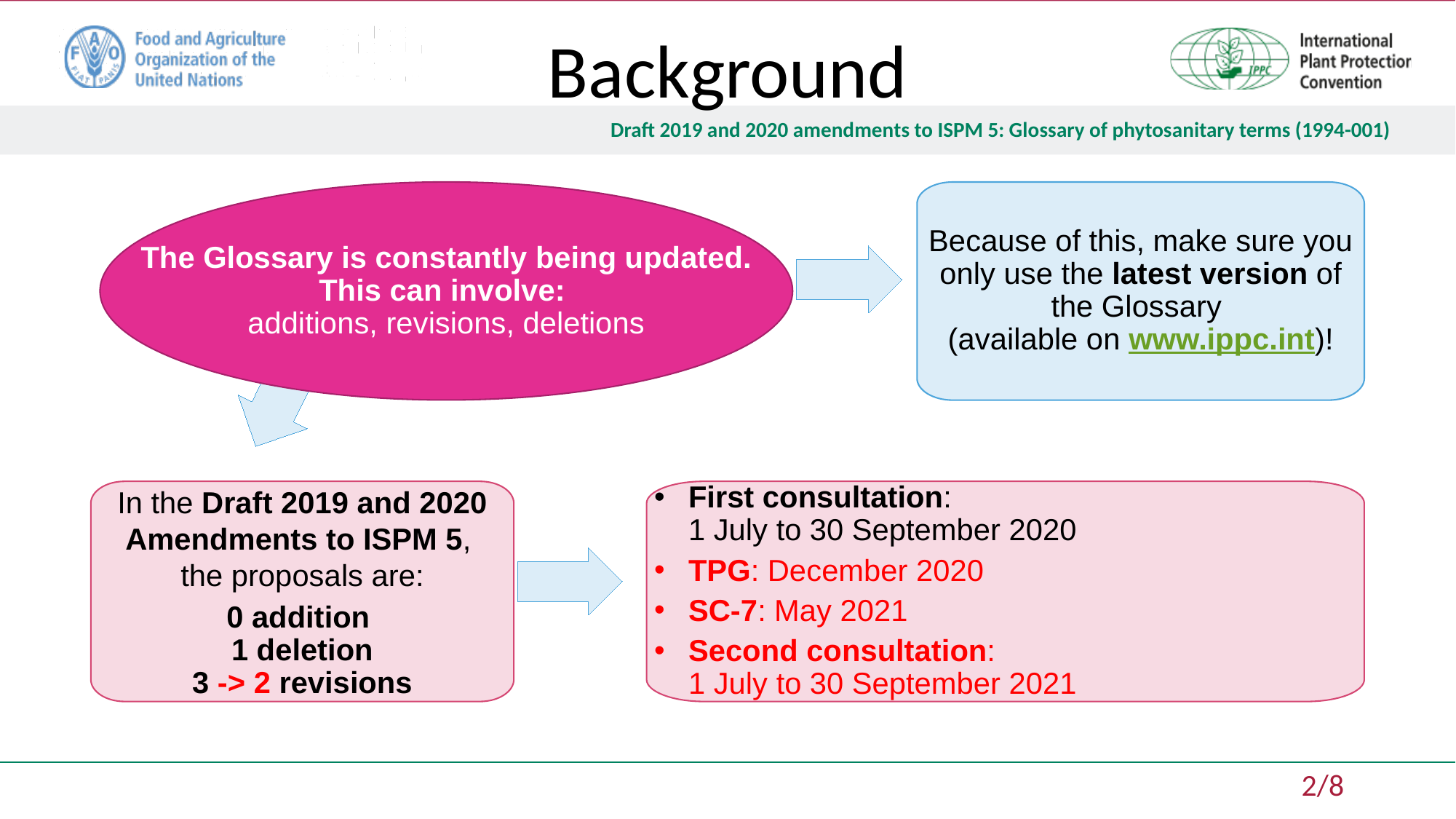

Background
The Glossary is constantly being updated. This can involve:
additions, revisions, deletions
Because of this, make sure you only use the latest version of the Glossary
(available on www.ippc.int)!

First consultation:
1 July to 30 September 2020
TPG: December 2020
SC-7: May 2021
Second consultation:
1 July to 30 September 2021
In the Draft 2019 and 2020 Amendments to ISPM 5,
the proposals are:
0 addition
1 deletion
3 -> 2 revisions